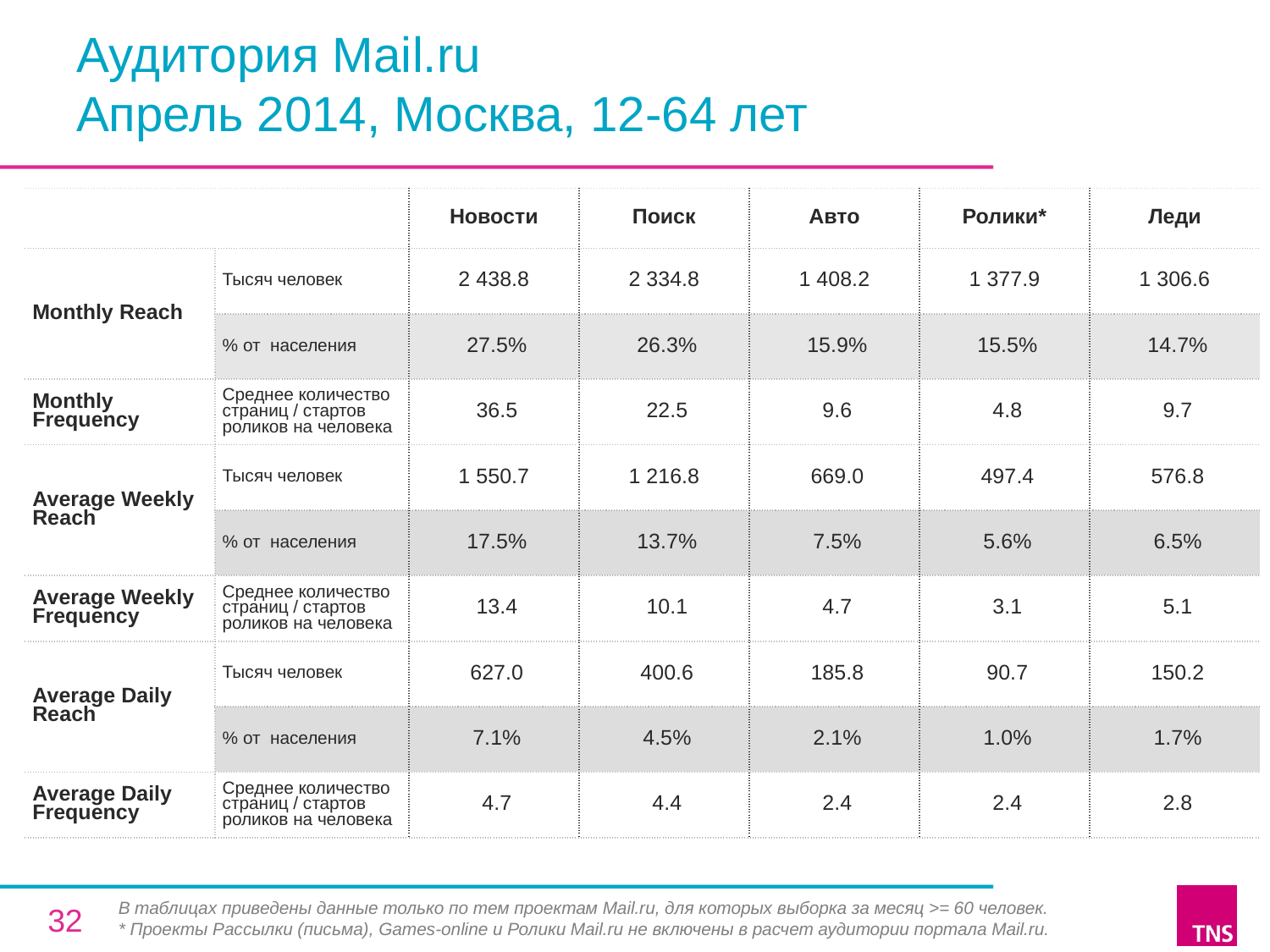

# Аудитория Mail.ru Апрель 2014, Москва, 12-64 лет
|  |  | Новости | Поиск | Авто | Ролики\* | Леди |
| --- | --- | --- | --- | --- | --- | --- |
| Monthly Reach | Тысяч человек | 2 438.8 | 2 334.8 | 1 408.2 | 1 377.9 | 1 306.6 |
|  | % от населения | 27.5% | 26.3% | 15.9% | 15.5% | 14.7% |
| Monthly Frequency | Среднее количество страниц / стартов роликов на человека | 36.5 | 22.5 | 9.6 | 4.8 | 9.7 |
| Average Weekly Reach | Тысяч человек | 1 550.7 | 1 216.8 | 669.0 | 497.4 | 576.8 |
|  | % от населения | 17.5% | 13.7% | 7.5% | 5.6% | 6.5% |
| Average Weekly Frequency | Среднее количество страниц / стартов роликов на человека | 13.4 | 10.1 | 4.7 | 3.1 | 5.1 |
| Average Daily Reach | Тысяч человек | 627.0 | 400.6 | 185.8 | 90.7 | 150.2 |
|  | % от населения | 7.1% | 4.5% | 2.1% | 1.0% | 1.7% |
| Average Daily Frequency | Среднее количество страниц / стартов роликов на человека | 4.7 | 4.4 | 2.4 | 2.4 | 2.8 |
В таблицах приведены данные только по тем проектам Mail.ru, для которых выборка за месяц >= 60 человек.
* Проекты Рассылки (письма), Games-online и Ролики Mail.ru не включены в расчет аудитории портала Mail.ru.
32